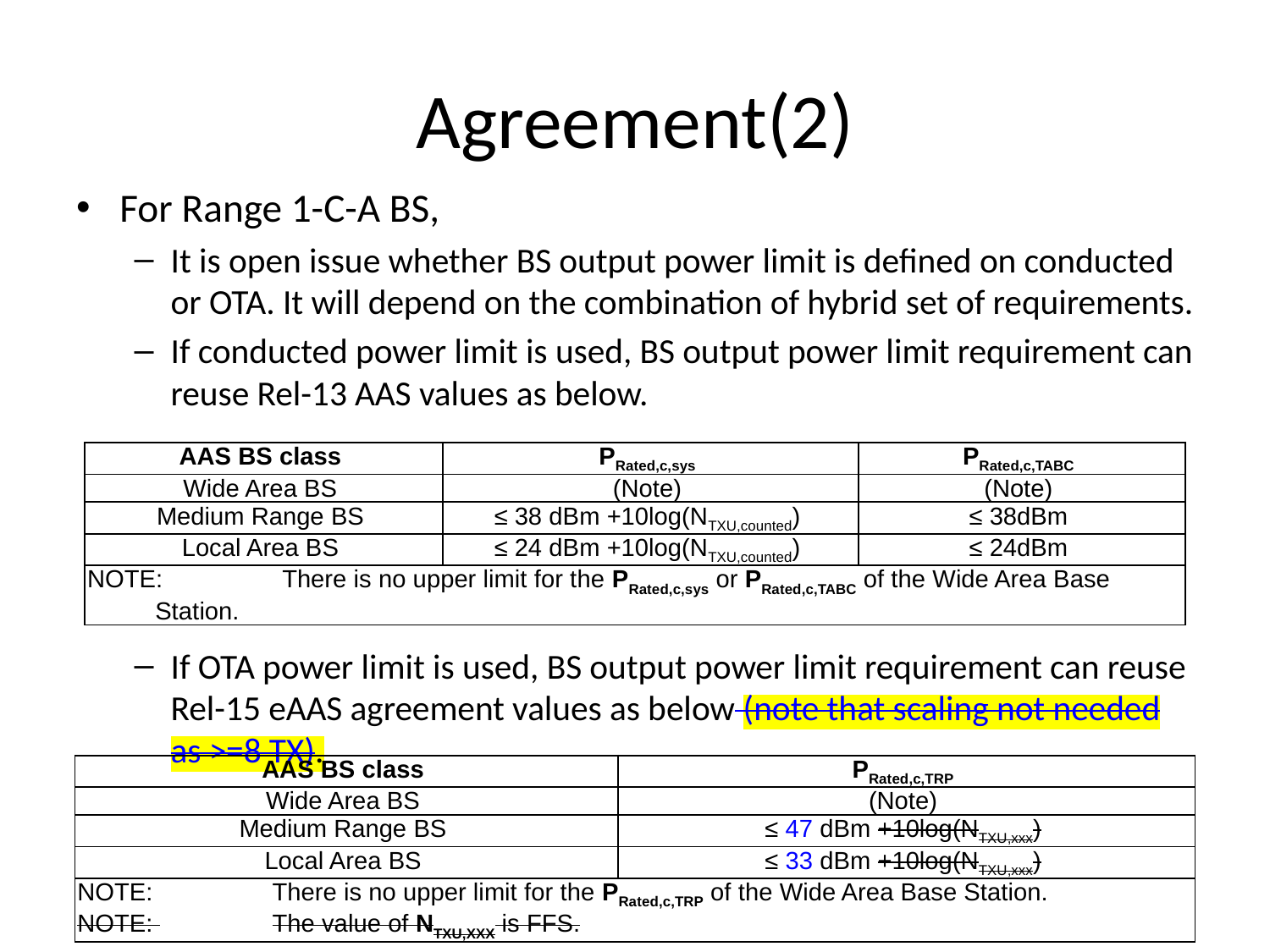

# Agreement(2)
For Range 1-C-A BS,
It is open issue whether BS output power limit is defined on conducted or OTA. It will depend on the combination of hybrid set of requirements.
If conducted power limit is used, BS output power limit requirement can reuse Rel-13 AAS values as below.

If OTA power limit is used, BS output power limit requirement can reuse Rel-15 eAAS agreement values as below (note that scaling not needed as >=8 TX).

| AAS BS class | PRated,c,sys | PRated,c,TABC |
| --- | --- | --- |
| Wide Area BS | (Note) | (Note) |
| Medium Range BS | ≤ 38 dBm +10log(NTXU,counted) | ≤ 38dBm |
| Local Area BS | ≤ 24 dBm +10log(NTXU,counted) | ≤ 24dBm |
| NOTE: There is no upper limit for the PRated,c,sys or PRated,c,TABC of the Wide Area Base Station. |  |  |
| AAS BS class | PRated,c,TRP |
| --- | --- |
| Wide Area BS | (Note) |
| Medium Range BS | ≤ 47 dBm +10log(NTXU,xxx) |
| Local Area BS | ≤ 33 dBm +10log(NTXU,xxx) |
| NOTE: There is no upper limit for the PRated,c,TRP of the Wide Area Base Station. NOTE: The value of NTXU,XXX is FFS. |  |